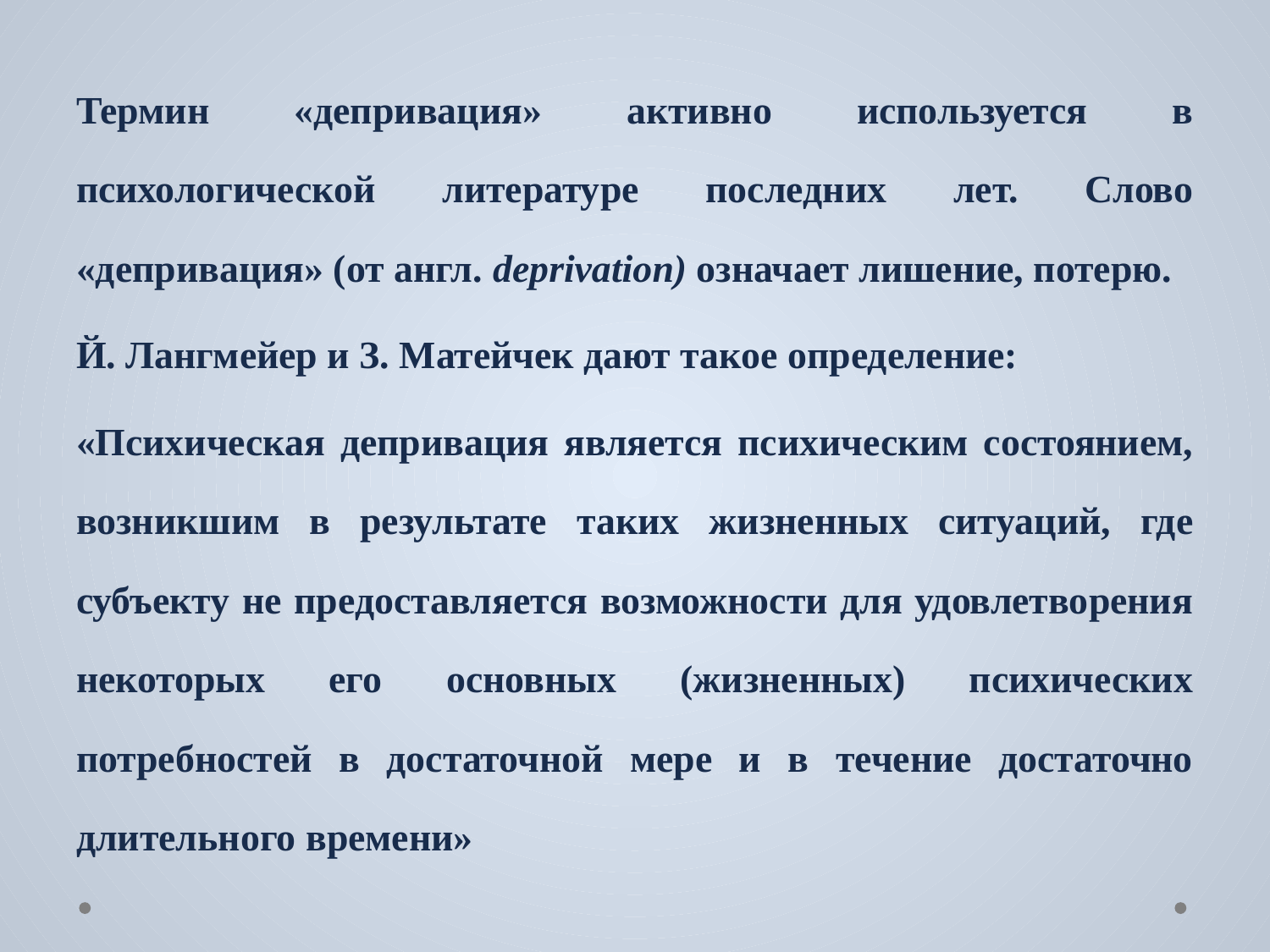

Термин «депривация» активно используется в психологической литературе последних лет. Слово «депривация» (от англ. deprivation) означает лишение, потерю.
Й. Лангмейер и З. Матейчек дают такое определение:
«Психическая депривация является психическим состоянием, возникшим в результате таких жизненных ситуаций, где субъекту не предоставляется возможности для удовлетворения некоторых его основных (жизненных) психических потребностей в достаточной мере и в течение достаточно длительного времени»